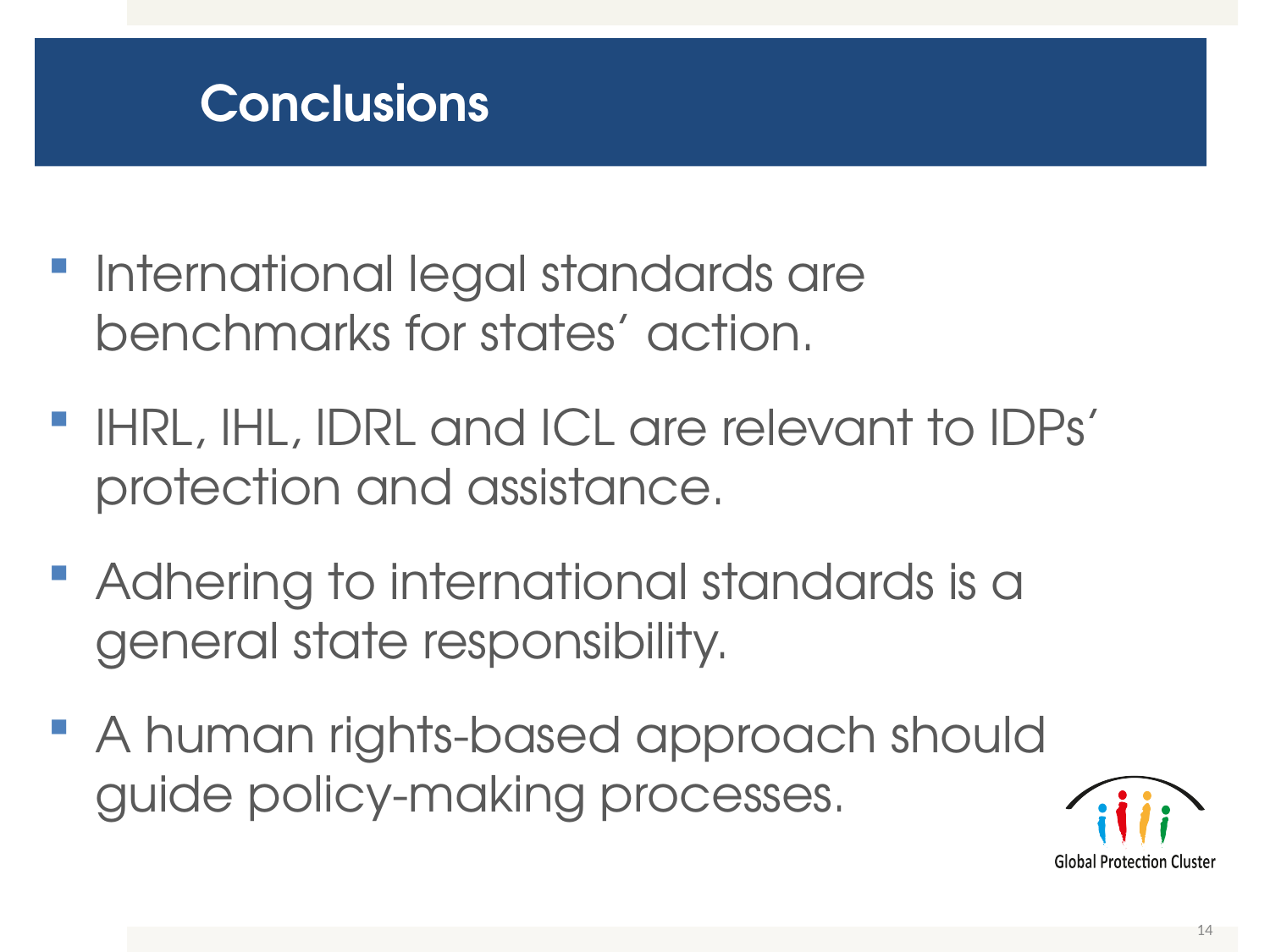

# Conclusions
International legal standards are benchmarks for states’ action.
IHRL, IHL, IDRL and ICL are relevant to IDPs’ protection and assistance.
Adhering to international standards is a general state responsibility.
A human rights-based approach should guide policy-making processes.